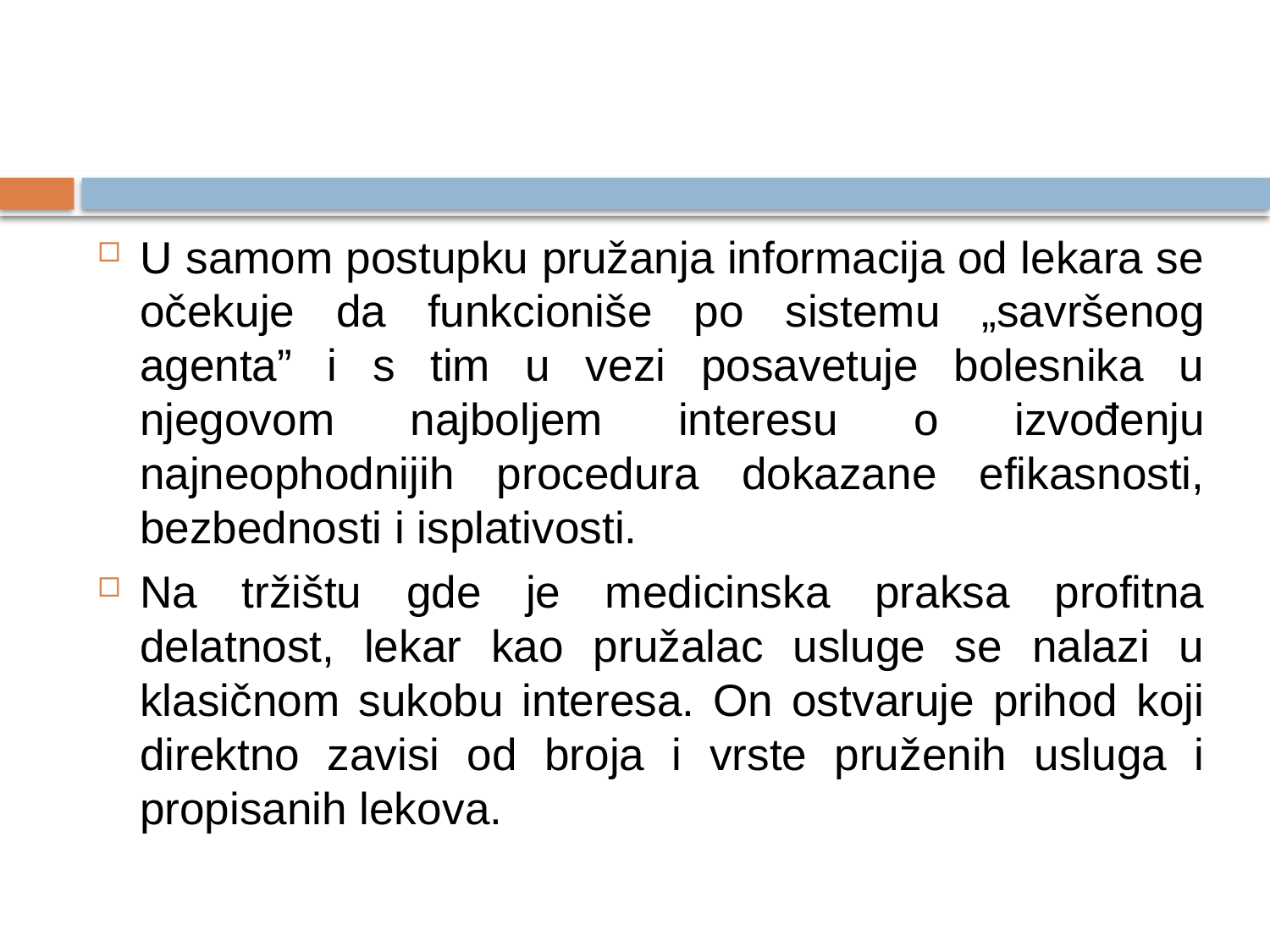

#
U samom postupku pružanja informacija od lekara se očekuje da funkcioniše po sistemu „savršenog agenta” i s tim u vezi posavetuje bolesnika u njegovom najboljem interesu o izvođenju najneophodnijih procedura dokazane efikasnosti, bezbednosti i isplativosti.
Na tržištu gde je medicinska praksa profitna delatnost, lekar kao pružalac usluge se nalazi u klasičnom sukobu interesa. On ostvaruje prihod koji direktno zavisi od broja i vrste pruženih usluga i propisanih lekova.